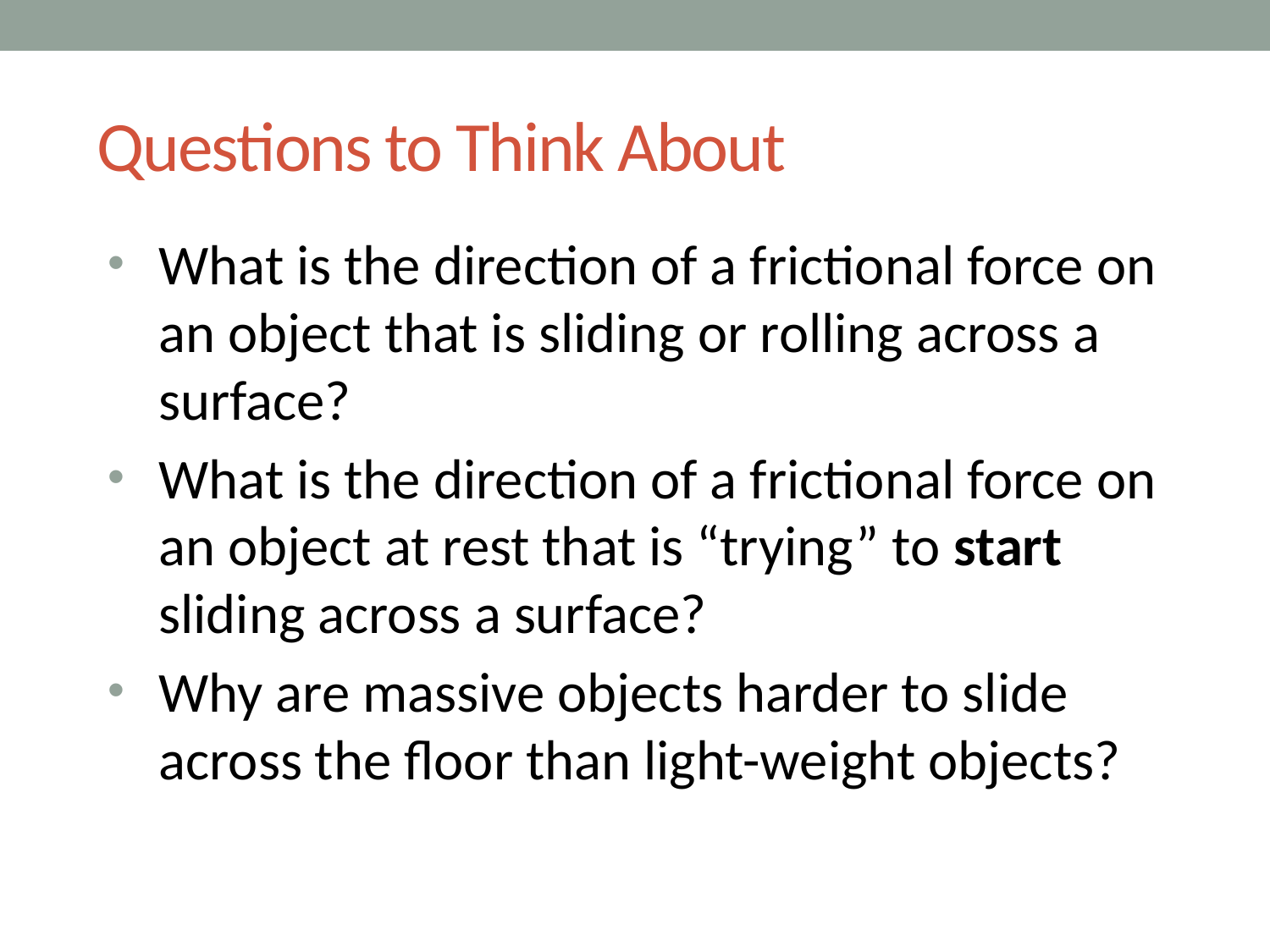

# Questions to Think About
What is the direction of a frictional force on an object that is sliding or rolling across a surface?
What is the direction of a frictional force on an object at rest that is “trying” to start sliding across a surface?
Why are massive objects harder to slide across the floor than light-weight objects?